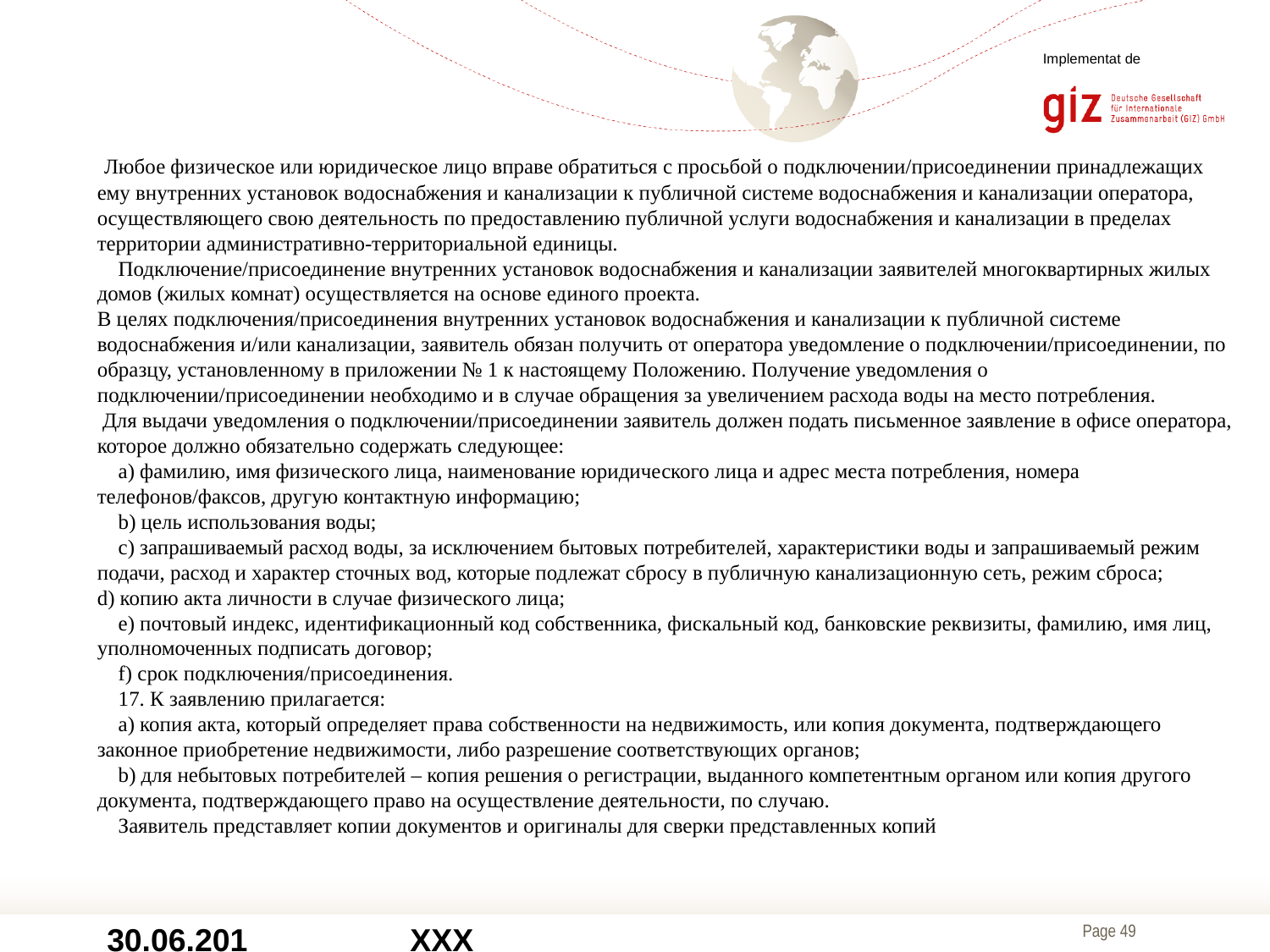

Implementat de
 Любое физическое или юридическое лицо вправе обратиться с просьбой о подключении/присоединении принадлежащих ему внутренних установок водоснабжения и канализации к публичной системе водоснабжения и канализации оператора, осуществляющего свою деятельность по предоставлению публичной услуги водоснабжения и канализации в пределах территории административно-территориальной единицы.
    Подключение/присоединение внутренних установок водоснабжения и канализации заявителей многоквартирных жилых домов (жилых комнат) осуществляется на основе единого проекта.
В целях подключения/присоединения внутренних установок водоснабжения и канализации к публичной системе водоснабжения и/или канализации, заявитель обязан получить от оператора уведомление о подключении/присоединении, по образцу, установленному в приложении № 1 к настоящему Положению. Получение уведомления о подключении/присоединении необходимо и в случае обращения за увеличением расхода воды на место потребления.
 Для выдачи уведомления о подключении/присоединении заявитель должен подать письменное заявление в офисе оператора, которое должно обязательно содержать следующее:
    a) фамилию, имя физического лица, наименование юридического лица и адрес места потребления, номера телефонов/факсов, другую контактную информацию;
    b) цель использования воды;
    c) запрашиваемый расход воды, за исключением бытовых потребителей, характеристики воды и запрашиваемый режим подачи, расход и характер сточных вод, которые подлежат сбросу в публичную канализационную сеть, режим сброса;
d) копию акта личности в случае физического лица;
    e) почтовый индекс, идентификационный код собственника, фискальный код, банковские реквизиты, фамилию, имя лиц, уполномоченных подписать договор;
    f) срок подключения/присоединения.
    17. К заявлению прилагается:
    a) копия акта, который определяет права собственности на недвижимость, или копия документа, подтверждающего законное приобретение недвижимости, либо разрешение соответствующих органов;
    b) для небытовых потребителей – копия решения о регистрации, выданного компетентным органом или копия другого документа, подтверждающего право на осуществление деятельности, по случаю.
    Заявитель представляет копии документов и оригиналы для сверки представленных копий
30.06.2017
XXX